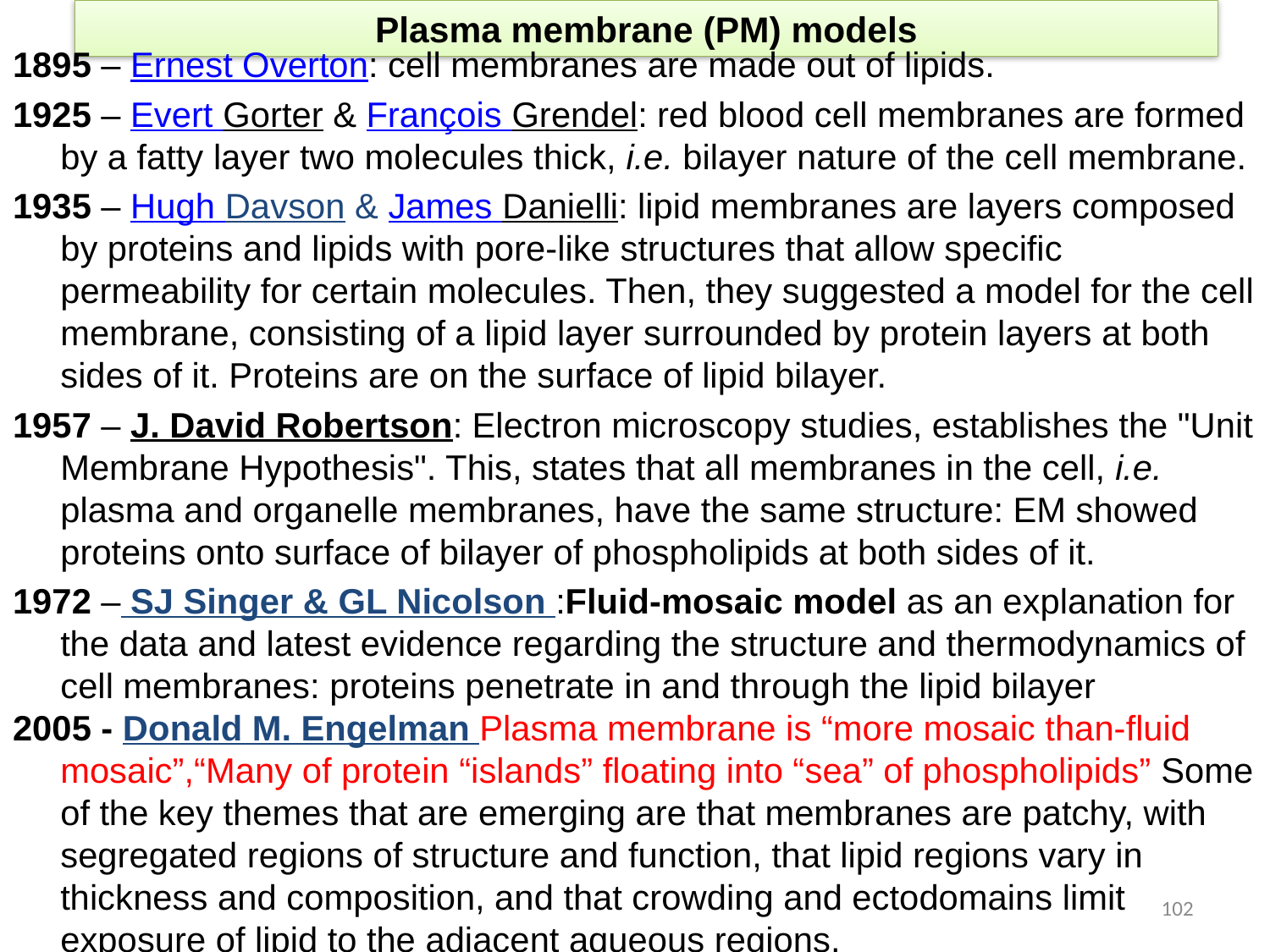

# Plasma membrane (PM) models
1895 – Ernest Overton: cell membranes are made out of lipids.
1925 – Evert Gorter & François Grendel: red blood cell membranes are formed by a fatty layer two molecules thick, i.e. bilayer nature of the cell membrane.
1935 – Hugh Davson & James Danielli: lipid membranes are layers composed by proteins and lipids with pore-like structures that allow specific permeability for certain molecules. Then, they suggested a model for the cell membrane, consisting of a lipid layer surrounded by protein layers at both sides of it. Proteins are on the surface of lipid bilayer.
1957 – J. David Robertson: Electron microscopy studies, establishes the "Unit Membrane Hypothesis". This, states that all membranes in the cell, i.e. plasma and organelle membranes, have the same structure: EM showed proteins onto surface of bilayer of phospholipids at both sides of it.
1972 – SJ Singer & GL Nicolson :Fluid-mosaic model as an explanation for the data and latest evidence regarding the structure and thermodynamics of cell membranes: proteins penetrate in and through the lipid bilayer
2005 - Donald M. Engelman Plasma membrane is “more mosaic than-fluid mosaic”,“Many of protein “islands” floating into “sea” of phospholipids” Some of the key themes that are emerging are that membranes are patchy, with segregated regions of structure and function, that lipid regions vary in thickness and composition, and that crowding and ectodomains limit exposure of lipid to the adjacent aqueous regions.

102